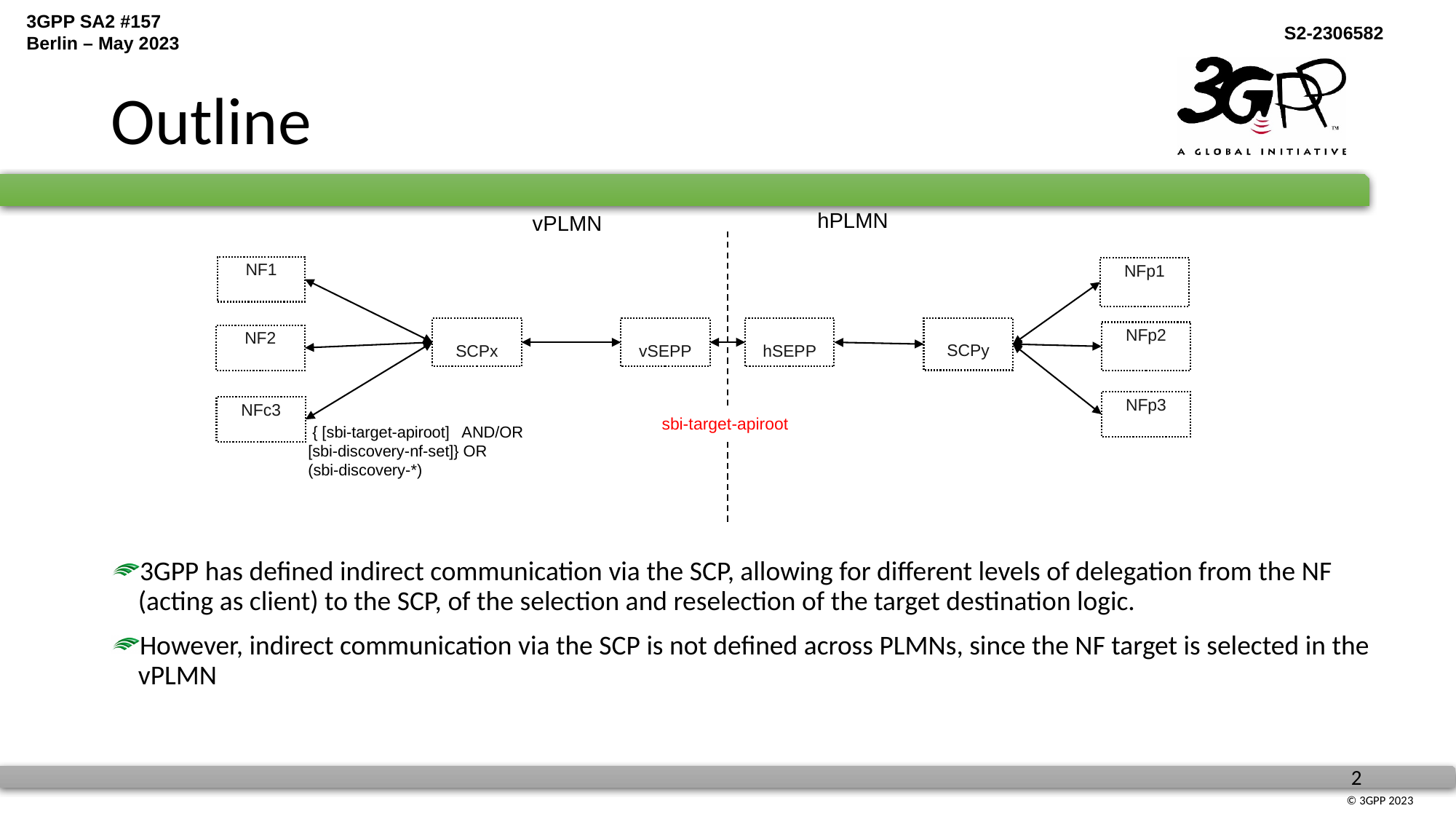

# Outline
hPLMN
vPLMN
NF1
NFp1

SCPx

vSEPP

hSEPP

SCPy
NFp2
NF2
NFp3
NFc3
sbi-target-apiroot
 { [sbi-target-apiroot]   AND/OR
[sbi-discovery-nf-set]} OR
(sbi-discovery-*)
3GPP has defined indirect communication via the SCP, allowing for different levels of delegation from the NF (acting as client) to the SCP, of the selection and reselection of the target destination logic.
However, indirect communication via the SCP is not defined across PLMNs, since the NF target is selected in the vPLMN